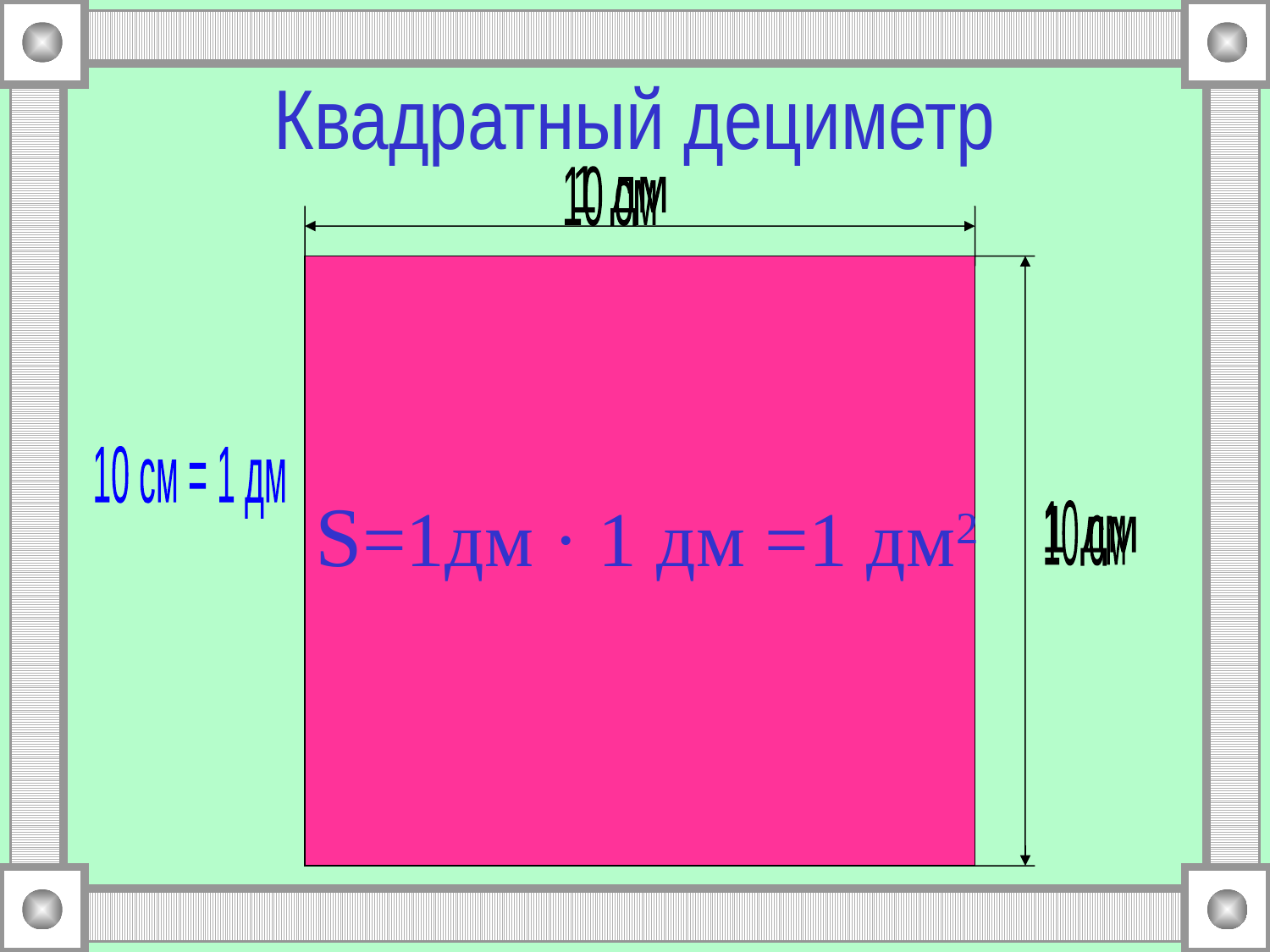

# Квадратный дециметр
10 см
1 дм

10 см = 1 дм
S=1дм · 1 дм =1 дм2
10 см
1 дм